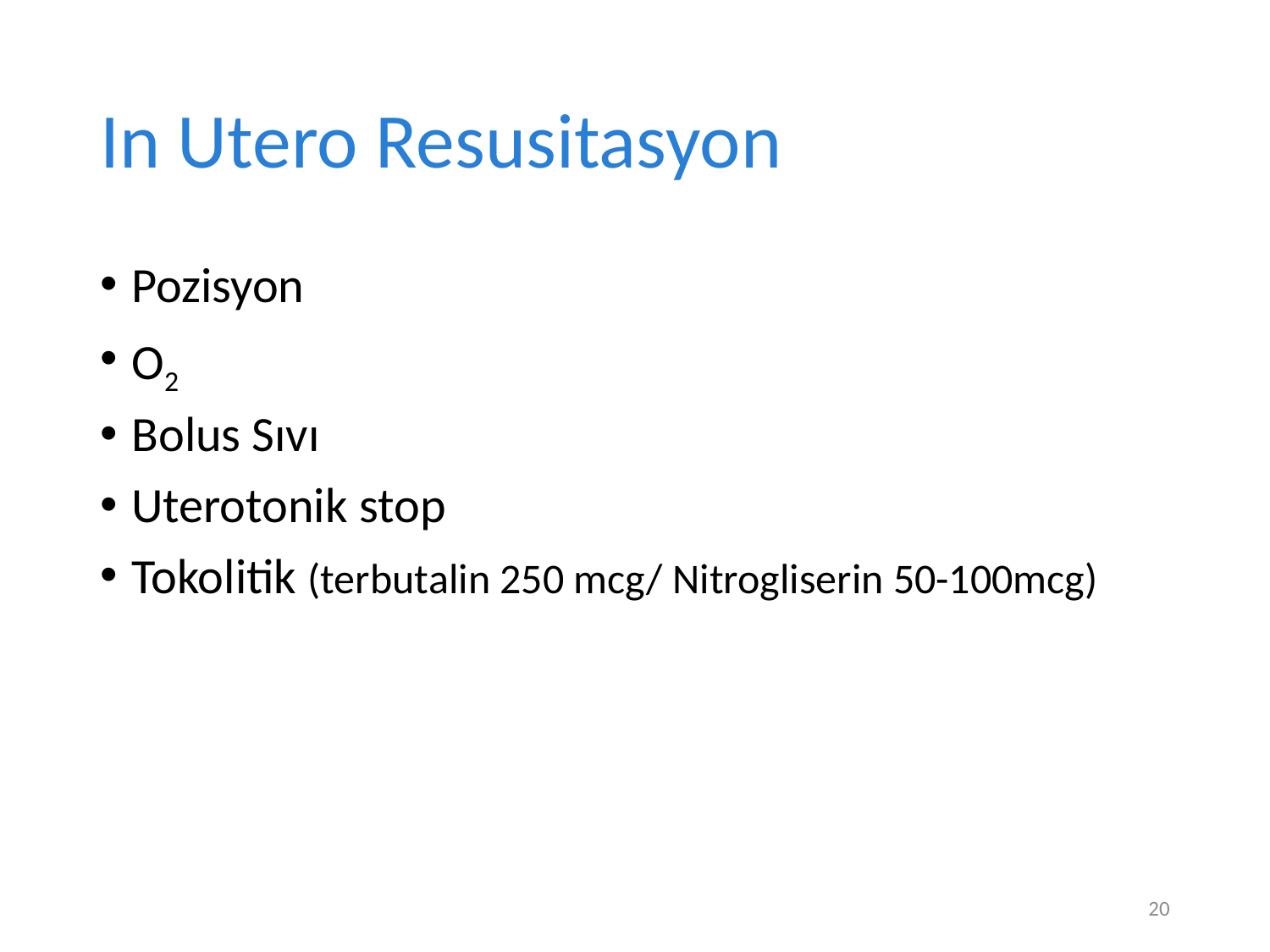

# In Utero Resusitasyon
Pozisyon
O2
Bolus Sıvı
Uterotonik stop
Tokolitik (terbutalin 250 mcg/ Nitrogliserin 50-100mcg)
20